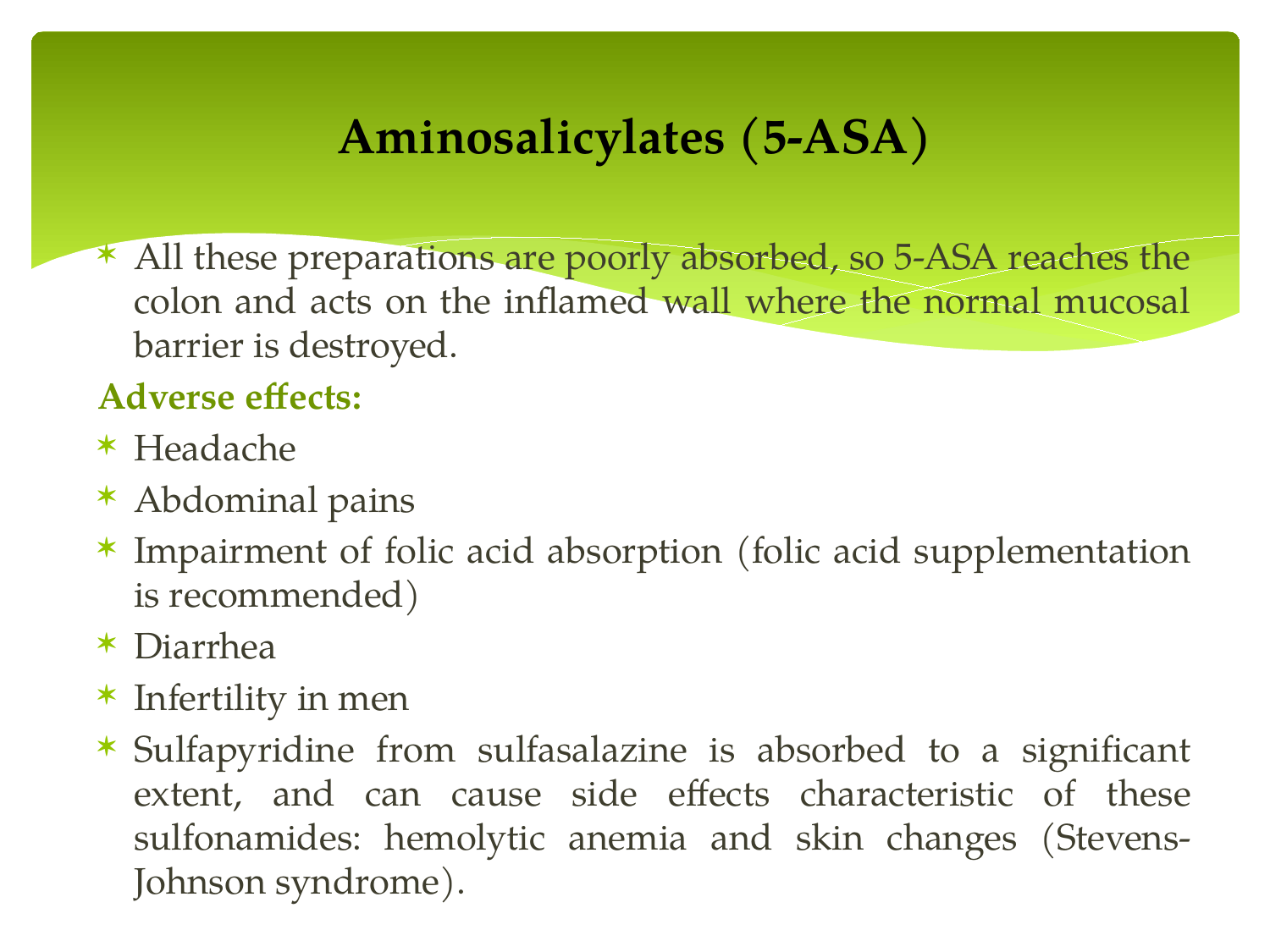

# Aminosalicylates (5-ASA)
All these preparations are poorly absorbed, so 5-ASA reaches the colon and acts on the inflamed wall where the normal mucosal barrier is destroyed.
Adverse effects:
Headache
Abdominal pains
Impairment of folic acid absorption (folic acid supplementation is recommended)
Diarrhea
Infertility in men
Sulfapyridine from sulfasalazine is absorbed to a significant extent, and can cause side effects characteristic of these sulfonamides: hemolytic anemia and skin changes (Stevens-Johnson syndrome).